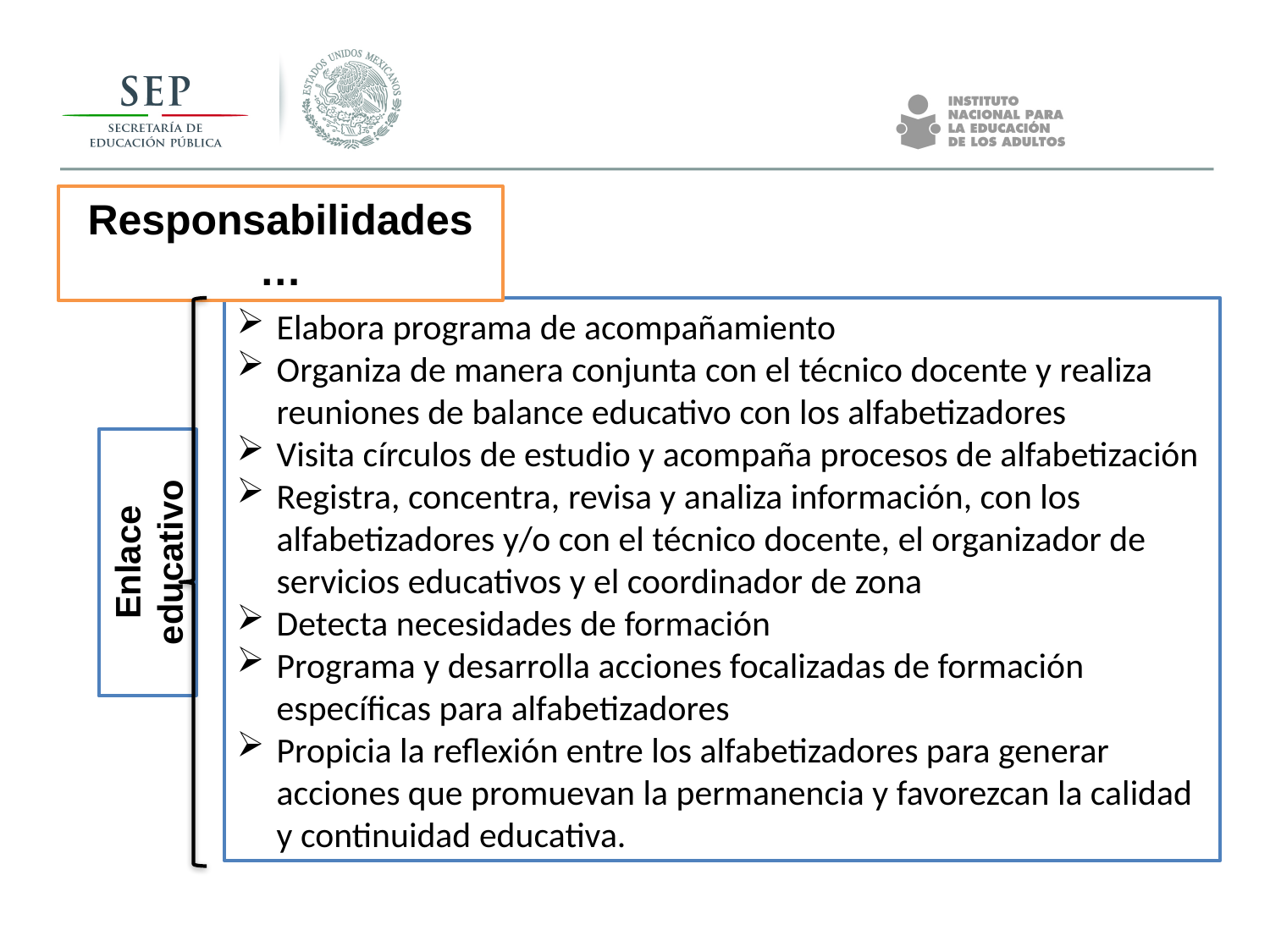

Responsabilidades …

Elabora programa de acompañamiento
Organiza de manera conjunta con el técnico docente y realiza reuniones de balance educativo con los alfabetizadores
Visita círculos de estudio y acompaña procesos de alfabetización
Registra, concentra, revisa y analiza información, con los alfabetizadores y/o con el técnico docente, el organizador de servicios educativos y el coordinador de zona
Detecta necesidades de formación
Programa y desarrolla acciones focalizadas de formación específicas para alfabetizadores
Propicia la reflexión entre los alfabetizadores para generar acciones que promuevan la permanencia y favorezcan la calidad y continuidad educativa.
Enlace educativo